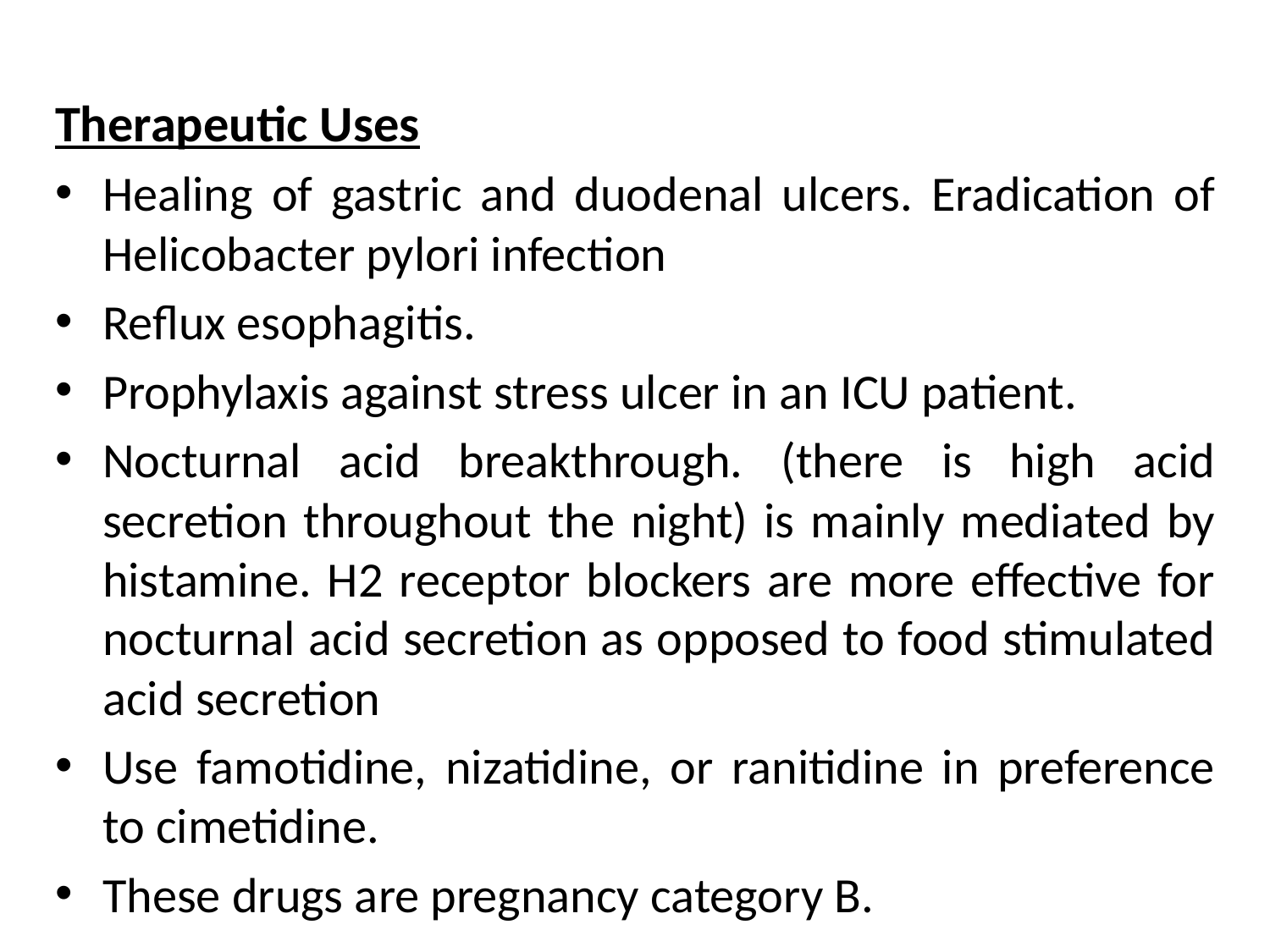

Therapeutic Uses
Healing of gastric and duodenal ulcers. Eradication of Helicobacter pylori infection
Reflux esophagitis.
Prophylaxis against stress ulcer in an ICU patient.
Nocturnal acid breakthrough. (there is high acid secretion throughout the night) is mainly mediated by histamine. H2 receptor blockers are more effective for nocturnal acid secretion as opposed to food stimulated acid secretion
Use famotidine, nizatidine, or ranitidine in preference to cimetidine.
These drugs are pregnancy category B.